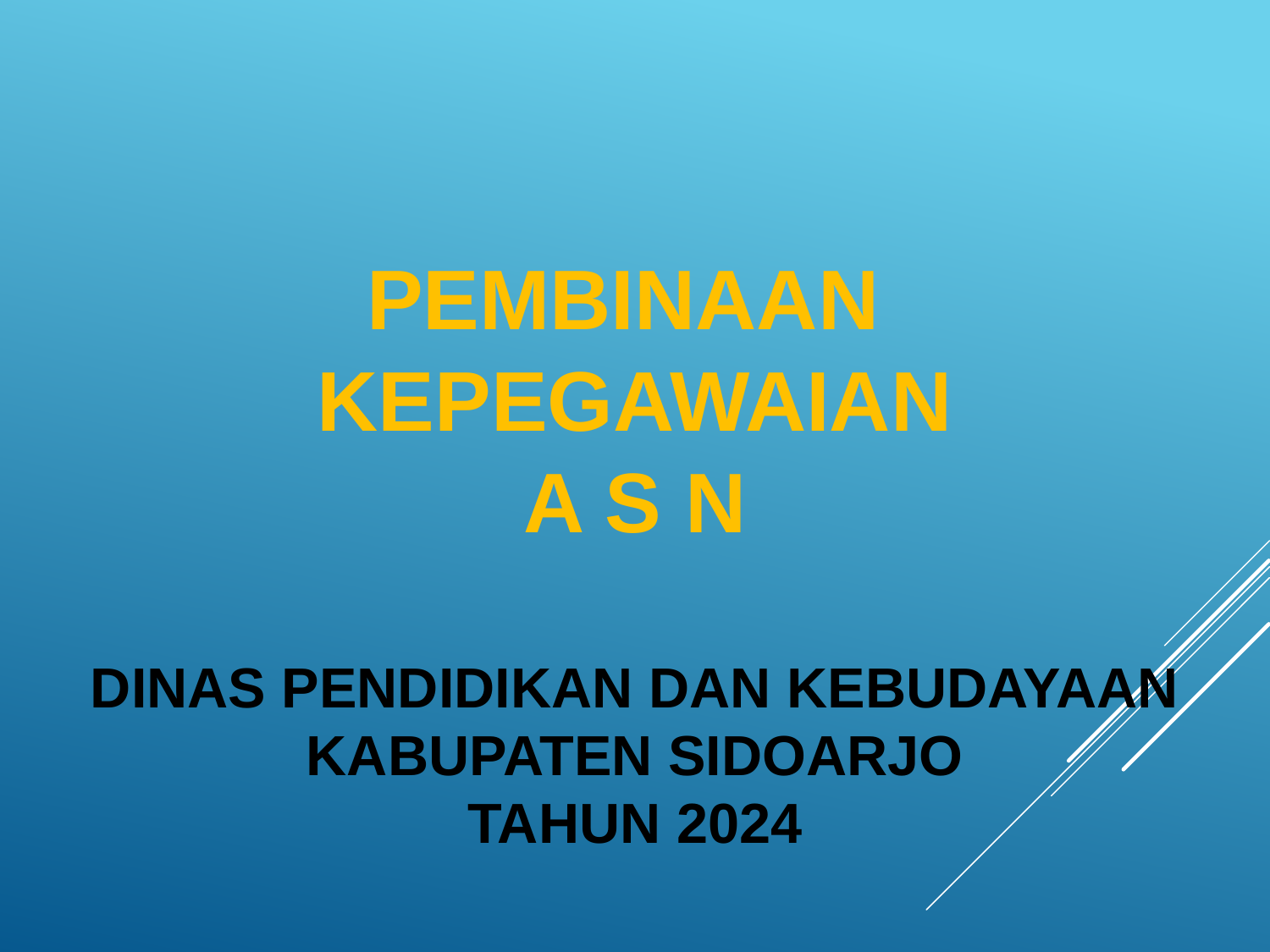

PEMBINAAN
KEPEGAWAIAN
A S N

DINAS PENDIDIKAN DAN KEBUDAYAAN KABUPATEN SIDOARJO
TAHUN 2024